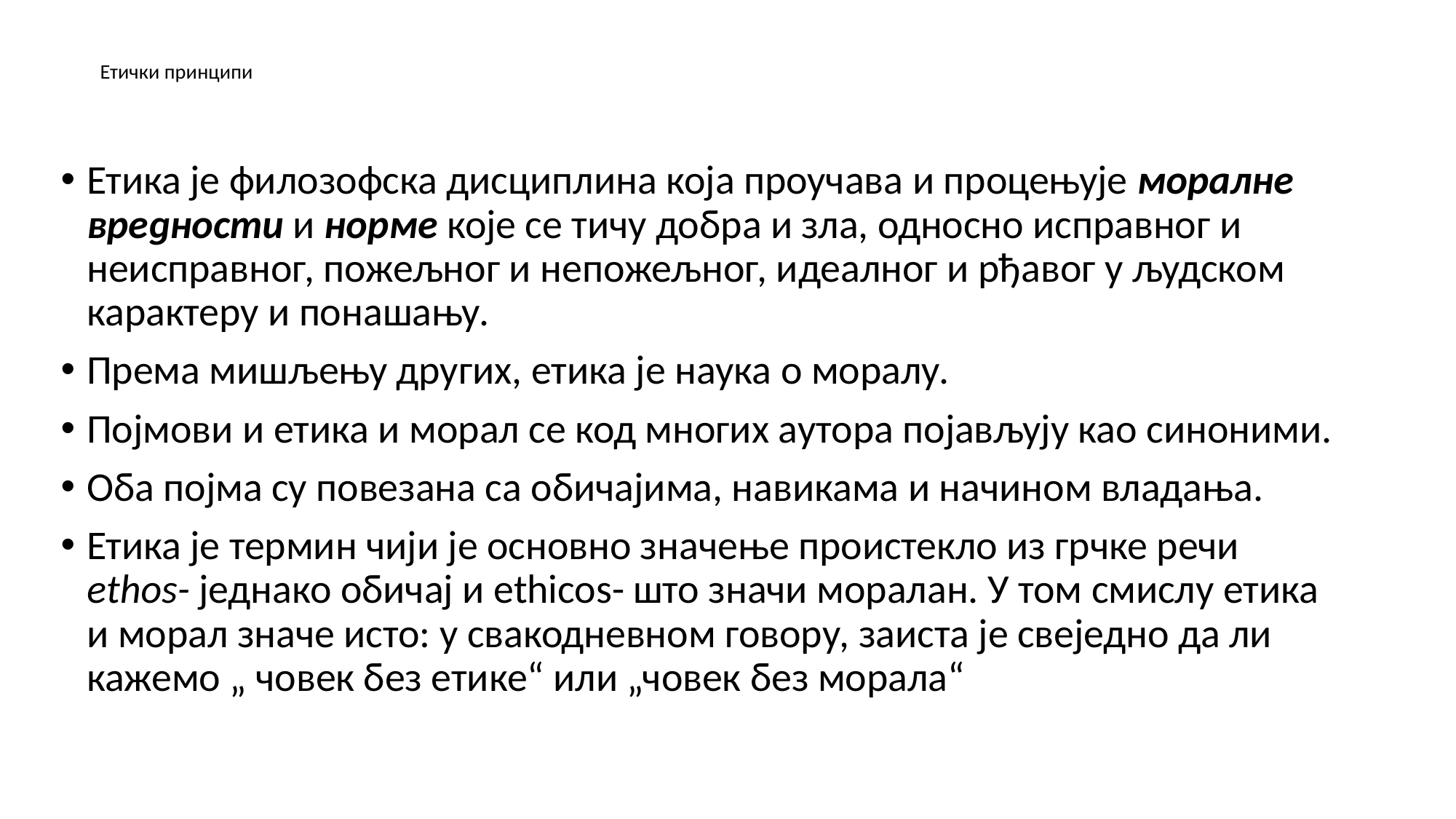

# Етички принципи
Етика је филозофска дисциплина која проучава и процењује моралне вредности и норме које се тичу добра и зла, односно исправног и неисправног, пожељног и непожељног, идеалног и рђавог у људском карактеру и понашању.
Према мишљењу других, етика је наука о моралу.
Појмови и етика и морал се код многих аутора појављују као синоними.
Оба појма су повезана са обичајима, навикама и начином владања.
Етика је термин чији је основно значење проистекло из грчке речи еthos- једнако обичај и ethicos- што значи моралан. У том смислу етика и морал значе исто: у свакодневном говору, заиста је свеједно да ли кажемо „ човек без етике“ или „човек без морала“